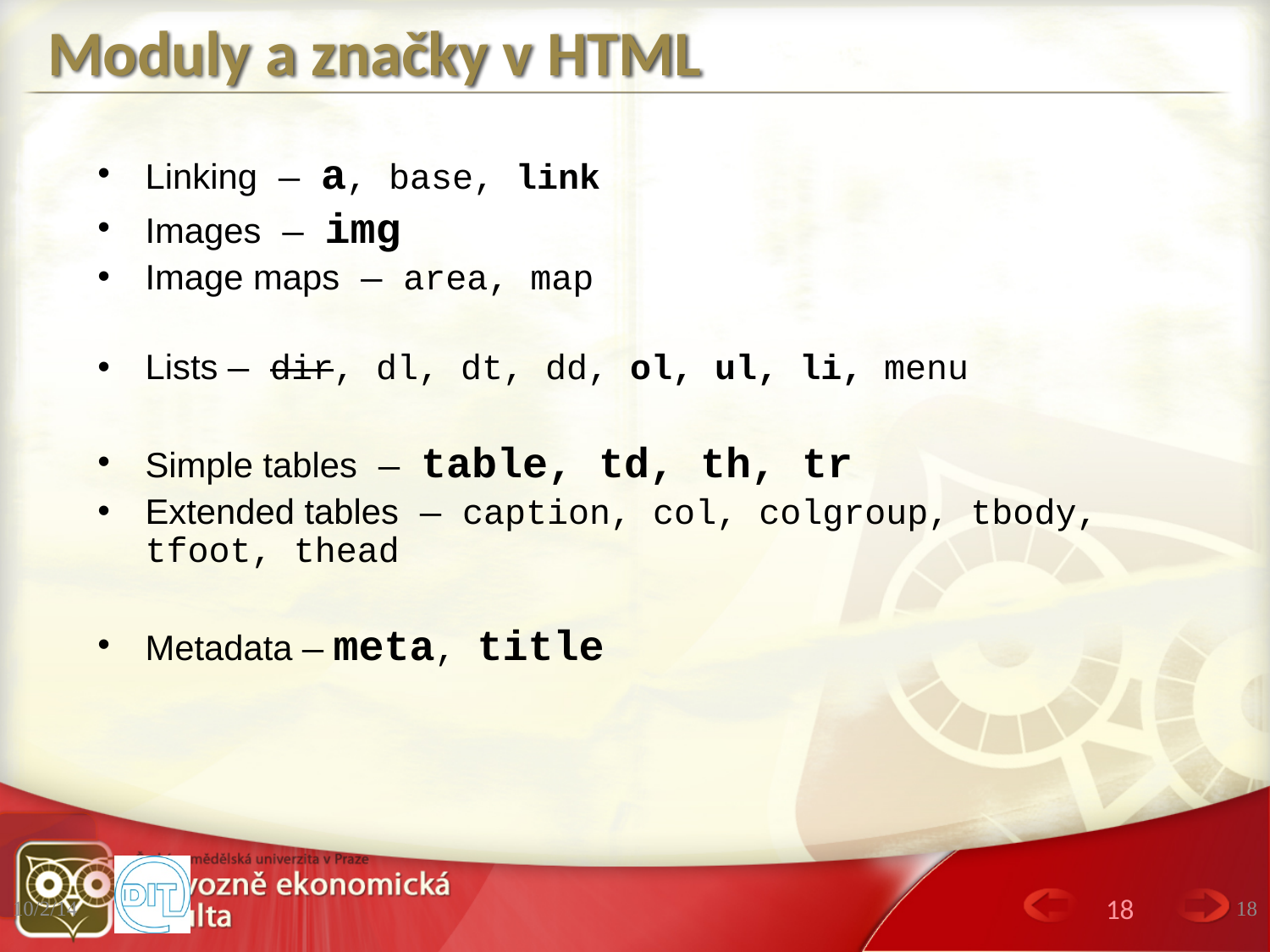

# Moduly a značky v HTML
Linking — a, base, link
Images — img
Image maps — area, map

Lists — dir, dl, dt, dd, ol, ul, li, menu

Simple tables — table, td, th, tr
Extended tables — caption, col, colgroup, tbody, tfoot, thead

Metadata — meta, title

10/2/14
18